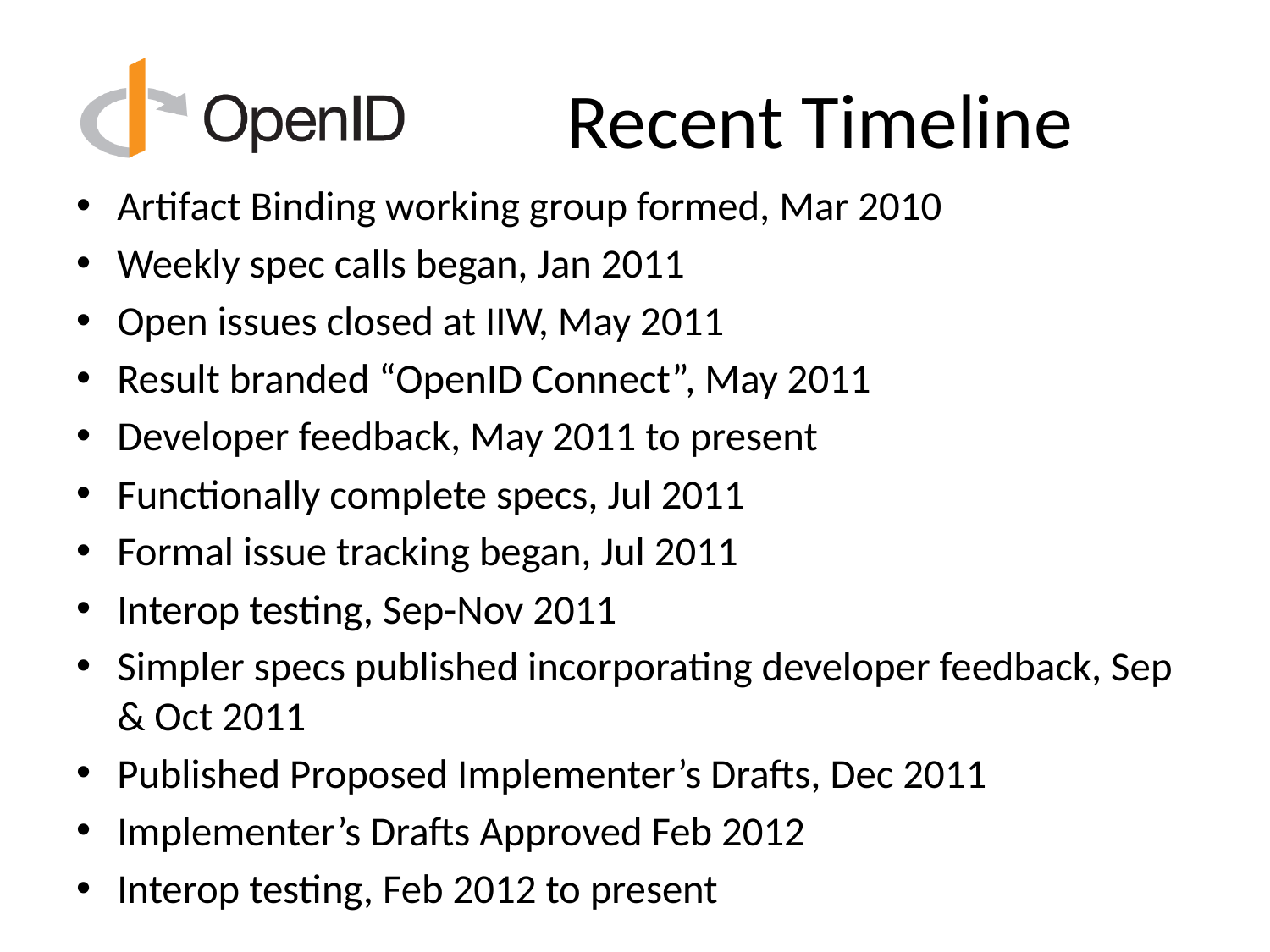

# Recent Timeline
Artifact Binding working group formed, Mar 2010
Weekly spec calls began, Jan 2011
Open issues closed at IIW, May 2011
Result branded “OpenID Connect”, May 2011
Developer feedback, May 2011 to present
Functionally complete specs, Jul 2011
Formal issue tracking began, Jul 2011
Interop testing, Sep-Nov 2011
Simpler specs published incorporating developer feedback, Sep & Oct 2011
Published Proposed Implementer’s Drafts, Dec 2011
Implementer’s Drafts Approved Feb 2012
Interop testing, Feb 2012 to present